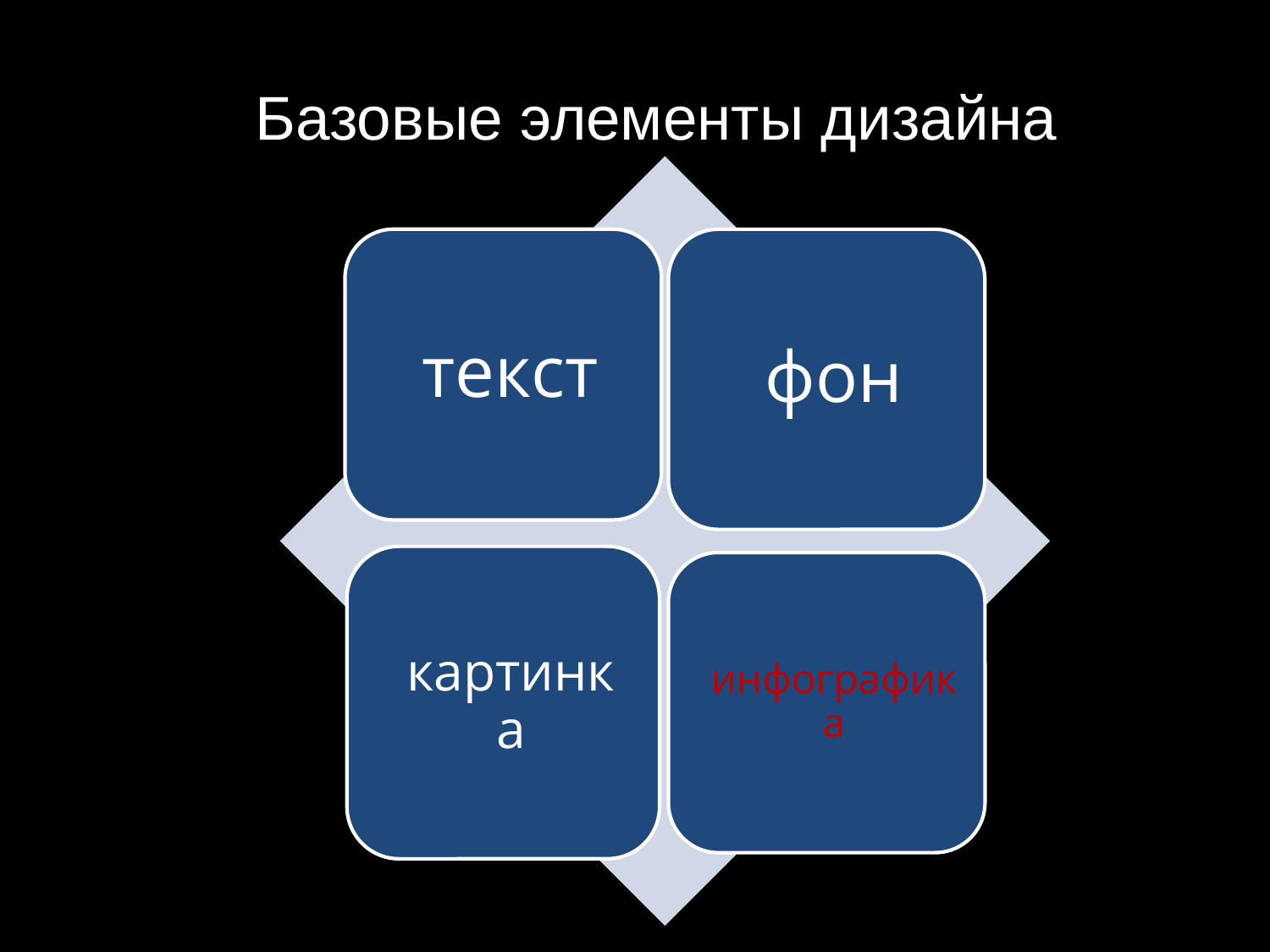

# Базовые элементы дизайна
текст
фон
картинка
инфографика